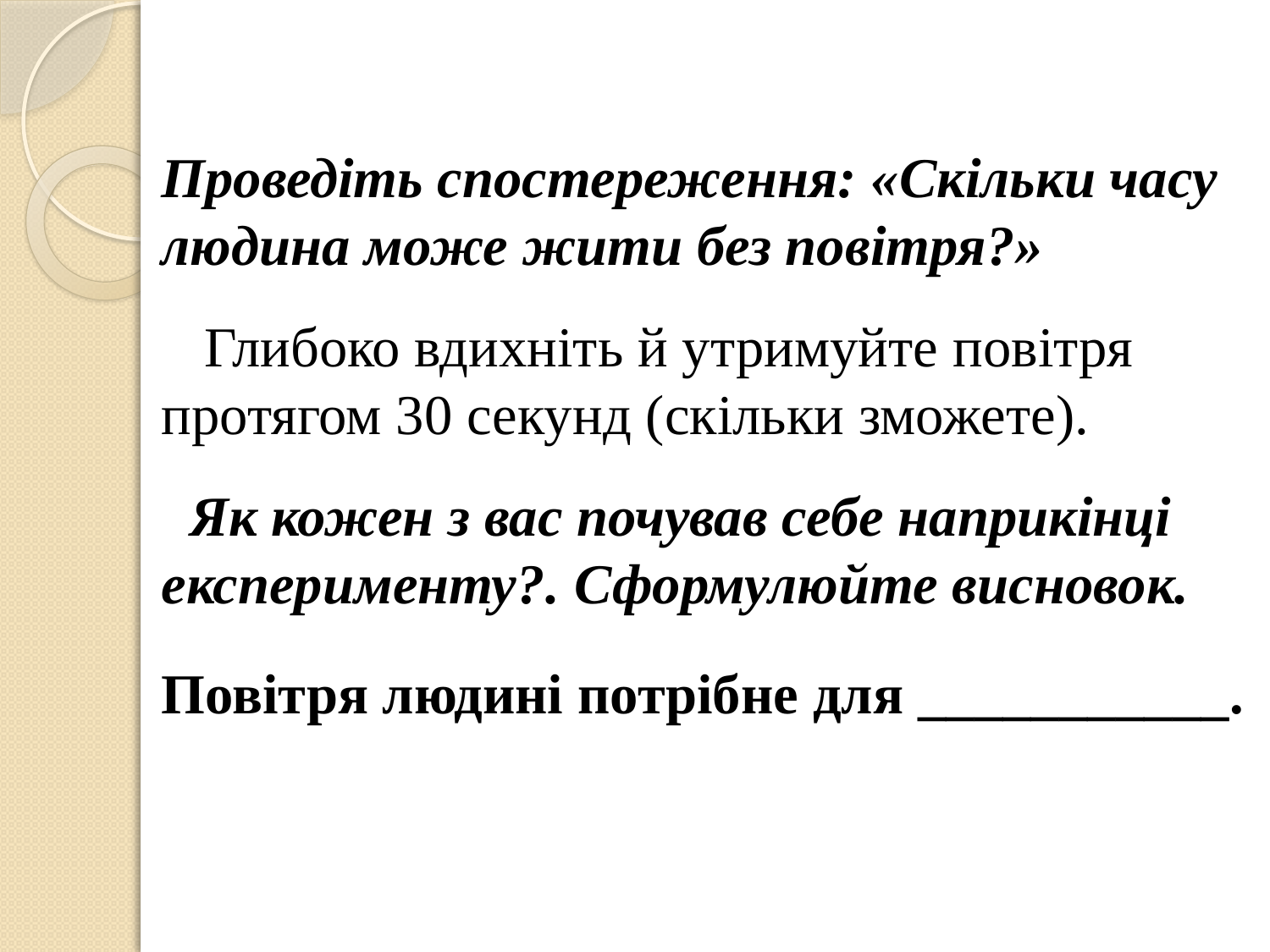

Проведіть спостереження: «Скільки часу людина може жити без повітря?»

   Глибоко вдихніть й утримуйте повітря протягом 30 секунд (скільки зможете).

  Як кожен з вас почував себе наприкінці експерименту?. Сформулюйте висновок.

Повітря людині потрібне для ___________.